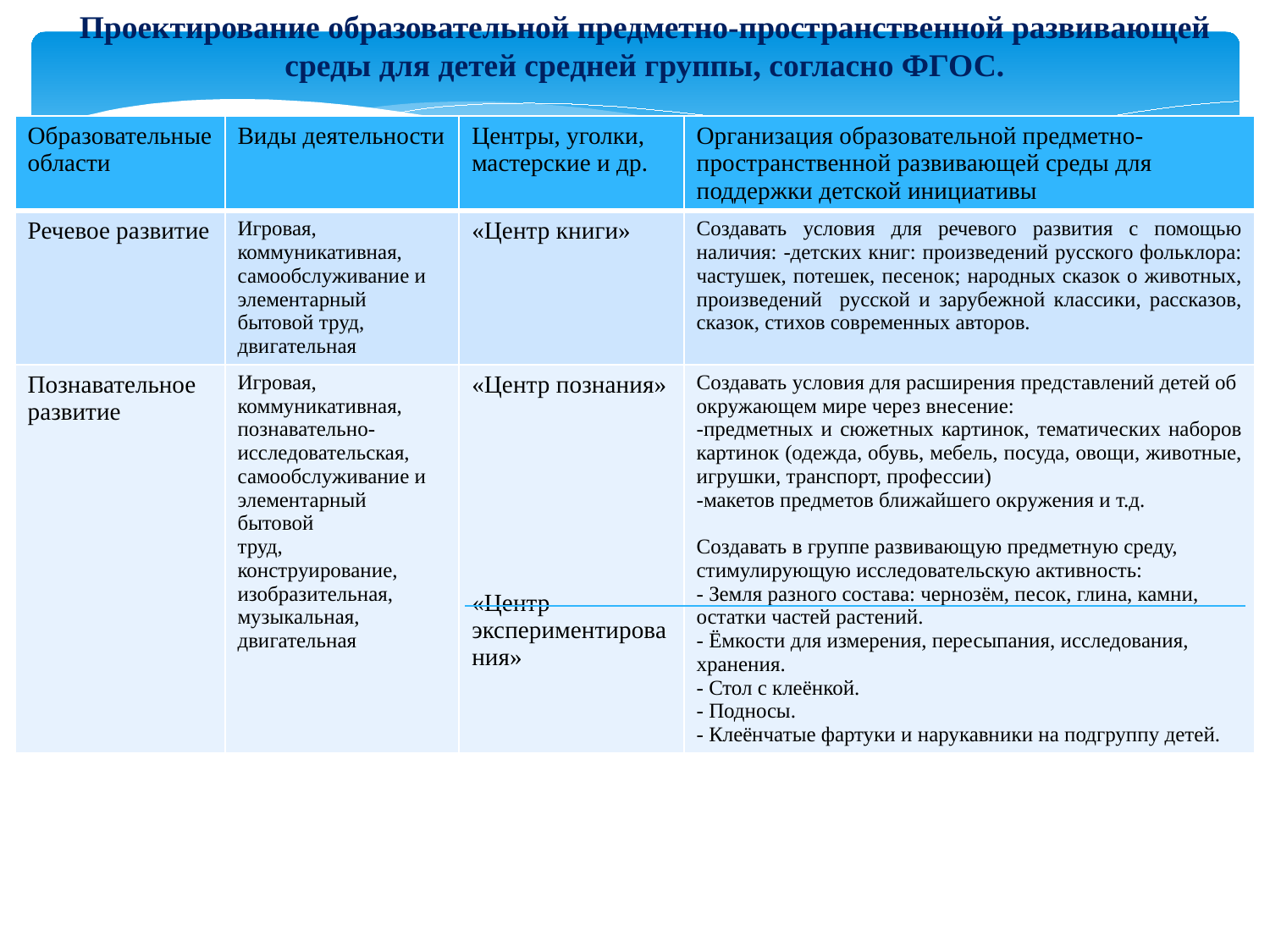

Проектирование образовательной предметно-пространственной развивающей среды для детей средней группы, согласно ФГОС.
| Образовательные области | Виды деятельности | Центры, уголки, мастерские и др. | Организация образовательной предметно-пространственной развивающей среды для поддержки детской инициативы |
| --- | --- | --- | --- |
| Речевое развитие | Игровая, коммуникативная, самообслуживание и элементарный бытовой труд, двигательная | «Центр книги» | Создавать условия для речевого развития с помощью наличия: -детских книг: произведений русского фольклора: частушек, потешек, песенок; народных сказок о животных, произведений русской и зарубежной классики, рассказов, сказок, стихов современных авторов. |
| Познавательное развитие | Игровая, коммуникативная, познавательно- исследовательская, самообслуживание и элементарный бытовой труд, конструирование, изобразительная, музыкальная, двигательная | «Центр познания» «Центр экспериментирования» | Создавать условия для расширения представлений детей об окружающем мире через внесение: -предметных и сюжетных картинок, тематических наборов картинок (одежда, обувь, мебель, посуда, овощи, животные, игрушки, транспорт, профессии) -макетов предметов ближайшего окружения и т.д. Создавать в группе развивающую предметную среду, стимулирующую исследовательскую активность: - Земля разного состава: чернозём, песок, глина, камни, остатки частей растений. - Ёмкости для измерения, пересыпания, исследования, хранения. - Стол с клеёнкой. - Подносы. - Клеёнчатые фартуки и нарукавники на подгруппу детей. |